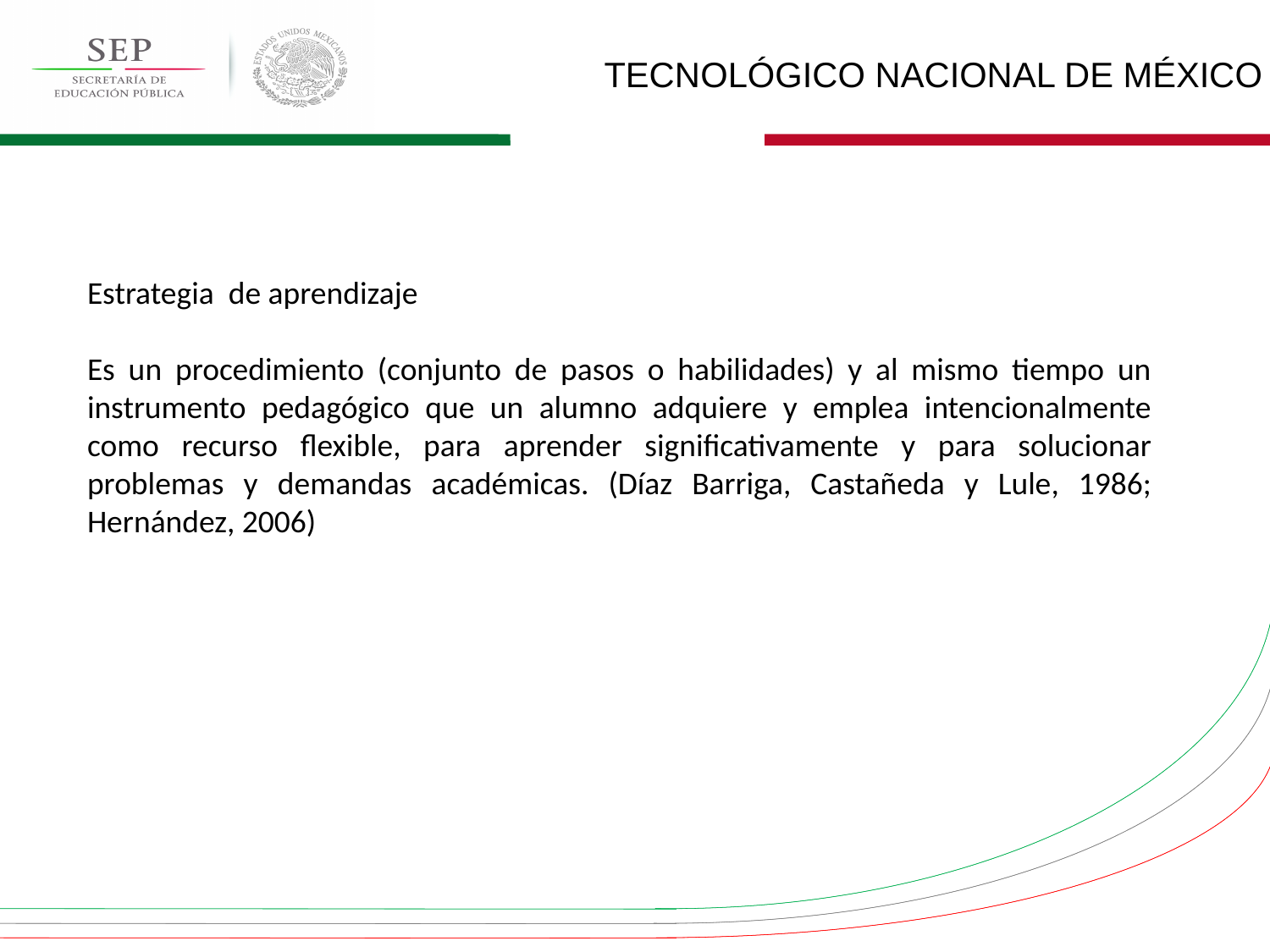

Estrategia  de aprendizaje

Es un procedimiento (conjunto de pasos o habilidades) y al mismo tiempo un instrumento pedagógico que un alumno adquiere y emplea intencionalmente como recurso flexible, para aprender significativamente y para solucionar problemas y demandas académicas. (Díaz Barriga, Castañeda y Lule, 1986; Hernández, 2006)